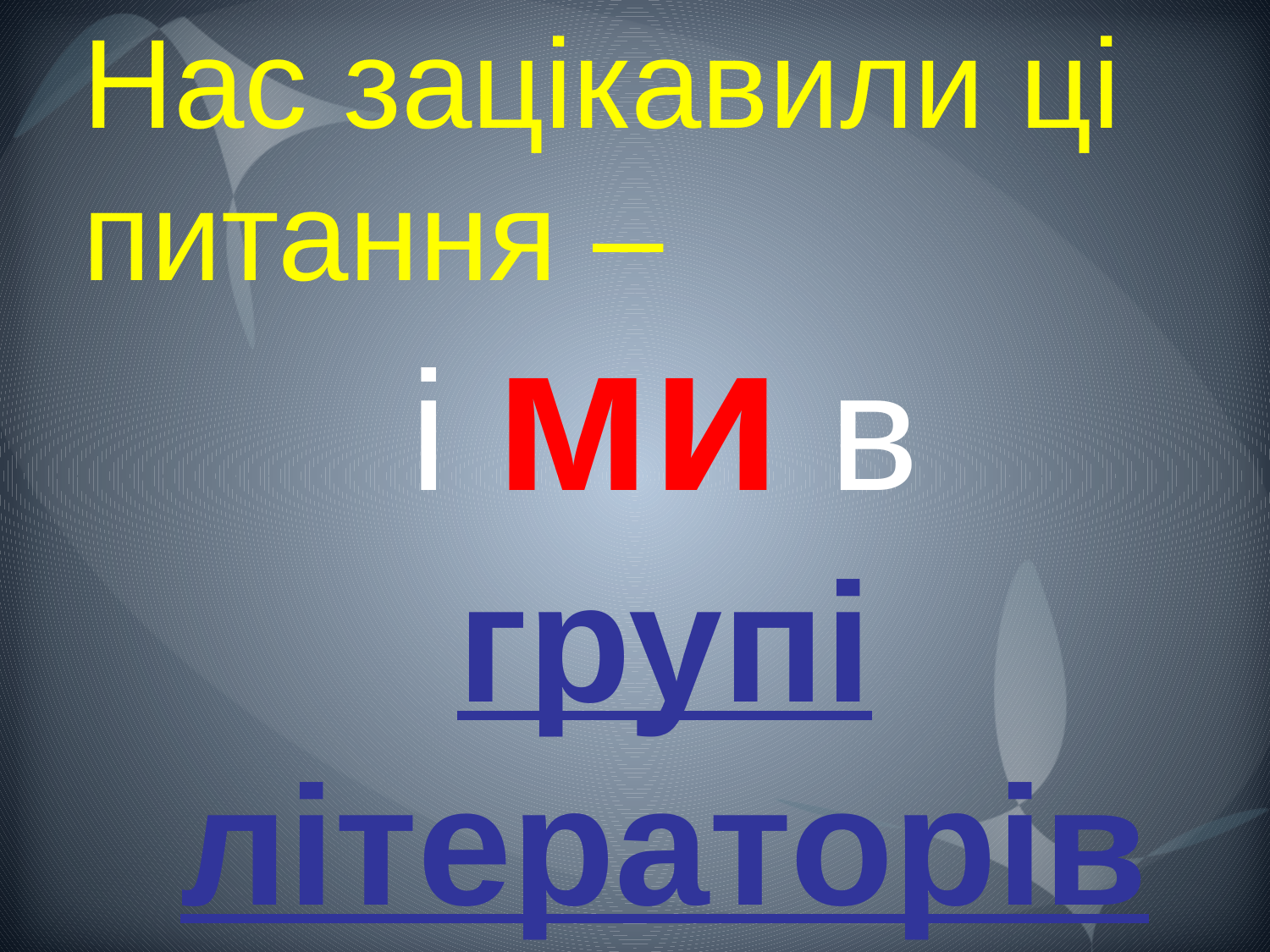

# Нас зацікавили ці питання –
 і ми в
групі літераторів